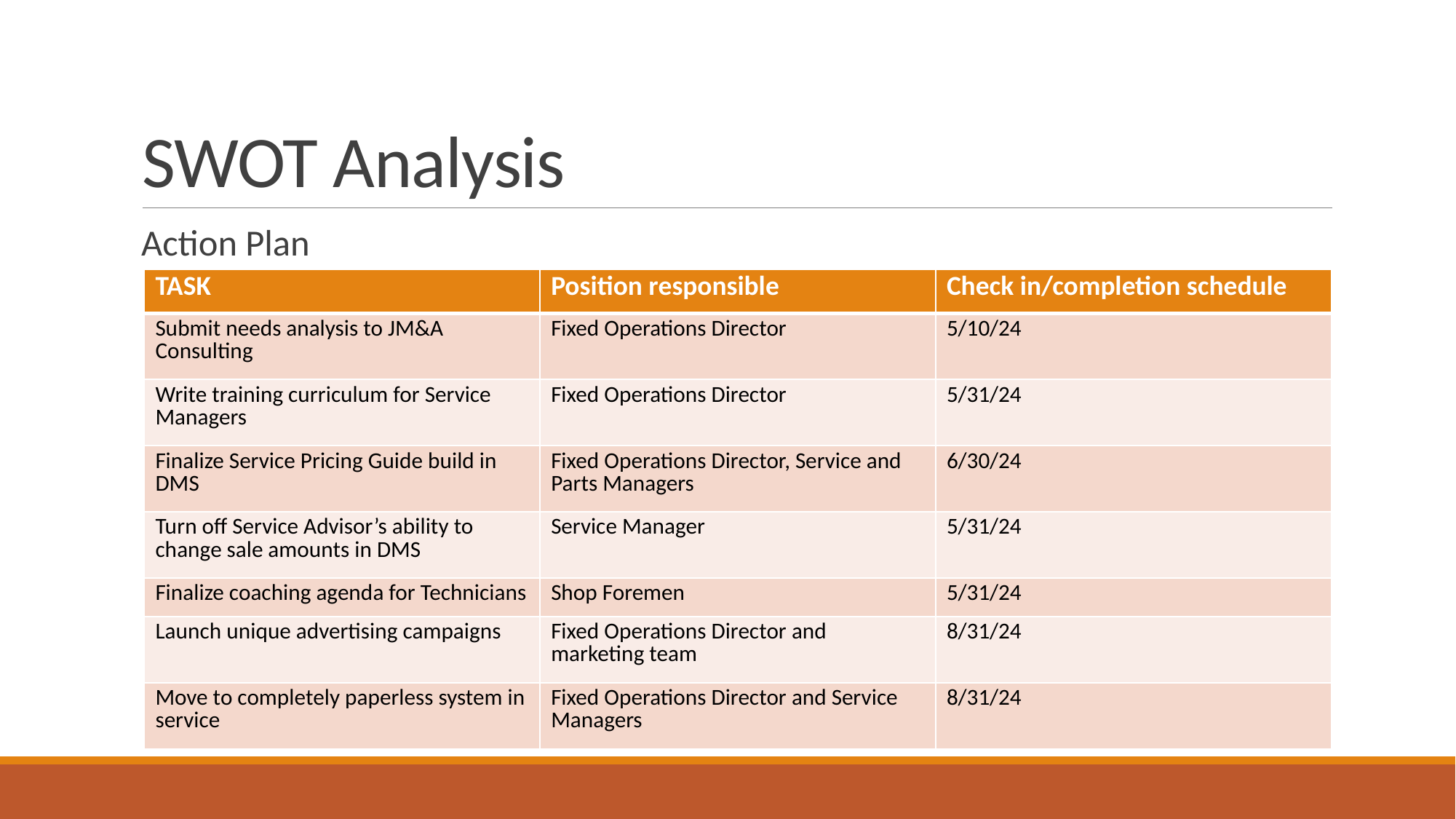

# SWOT Analysis
Action Plan

| TASK | Position responsible | Check in/completion schedule |
| --- | --- | --- |
| Submit needs analysis to JM&A Consulting | Fixed Operations Director | 5/10/24 |
| Write training curriculum for Service Managers | Fixed Operations Director | 5/31/24 |
| Finalize Service Pricing Guide build in DMS | Fixed Operations Director, Service and Parts Managers | 6/30/24 |
| Turn off Service Advisor’s ability to change sale amounts in DMS | Service Manager | 5/31/24 |
| Finalize coaching agenda for Technicians | Shop Foremen | 5/31/24 |
| Launch unique advertising campaigns | Fixed Operations Director and marketing team | 8/31/24 |
| Move to completely paperless system in service | Fixed Operations Director and Service Managers | 8/31/24 |